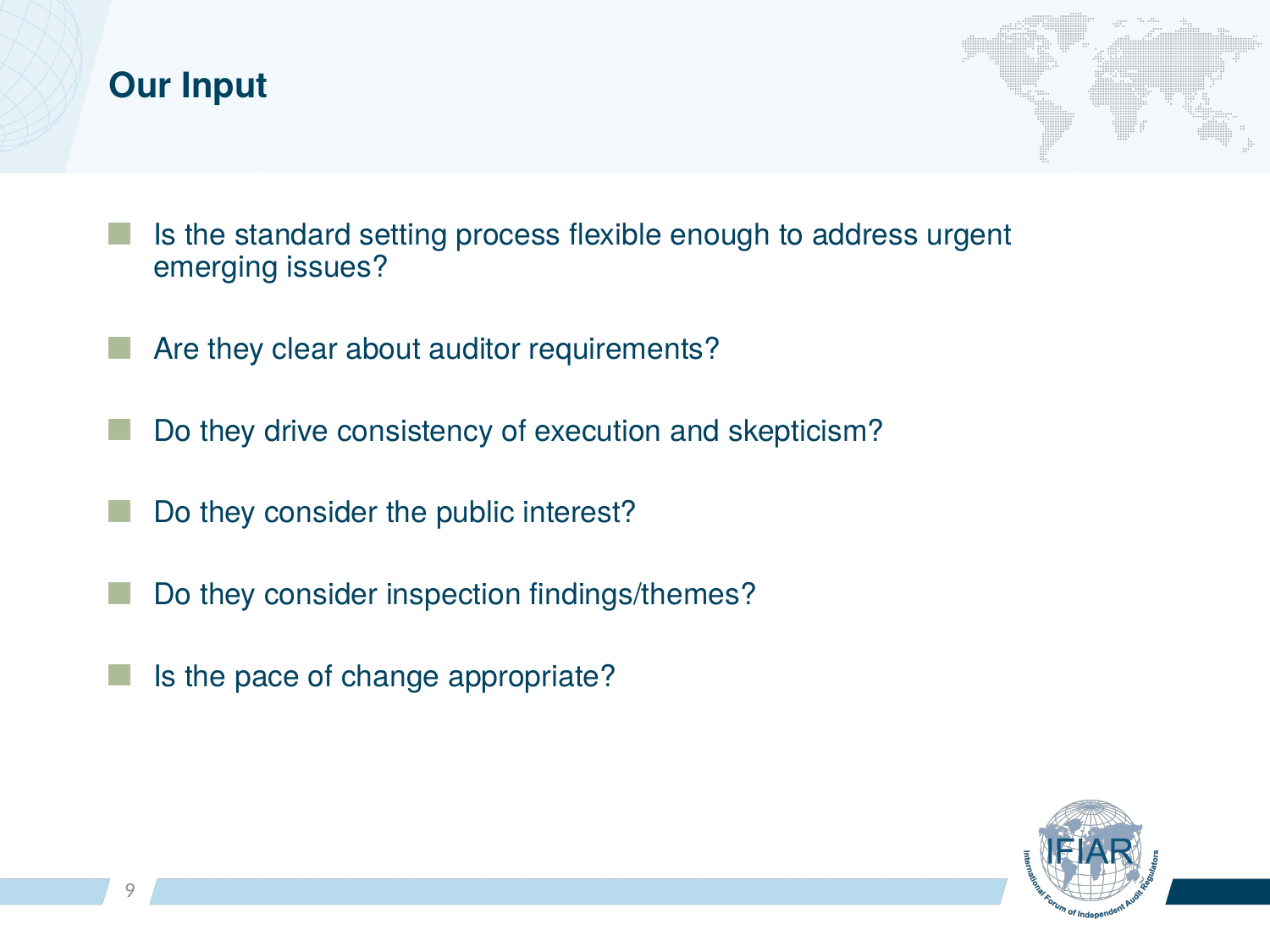

# Our Input
Is the standard setting process flexible enough to address urgent emerging issues?
Are they clear about auditor requirements?
Do they drive consistency of execution and skepticism?
Do they consider the public interest?
Do they consider inspection findings/themes?
Is the pace of change appropriate?